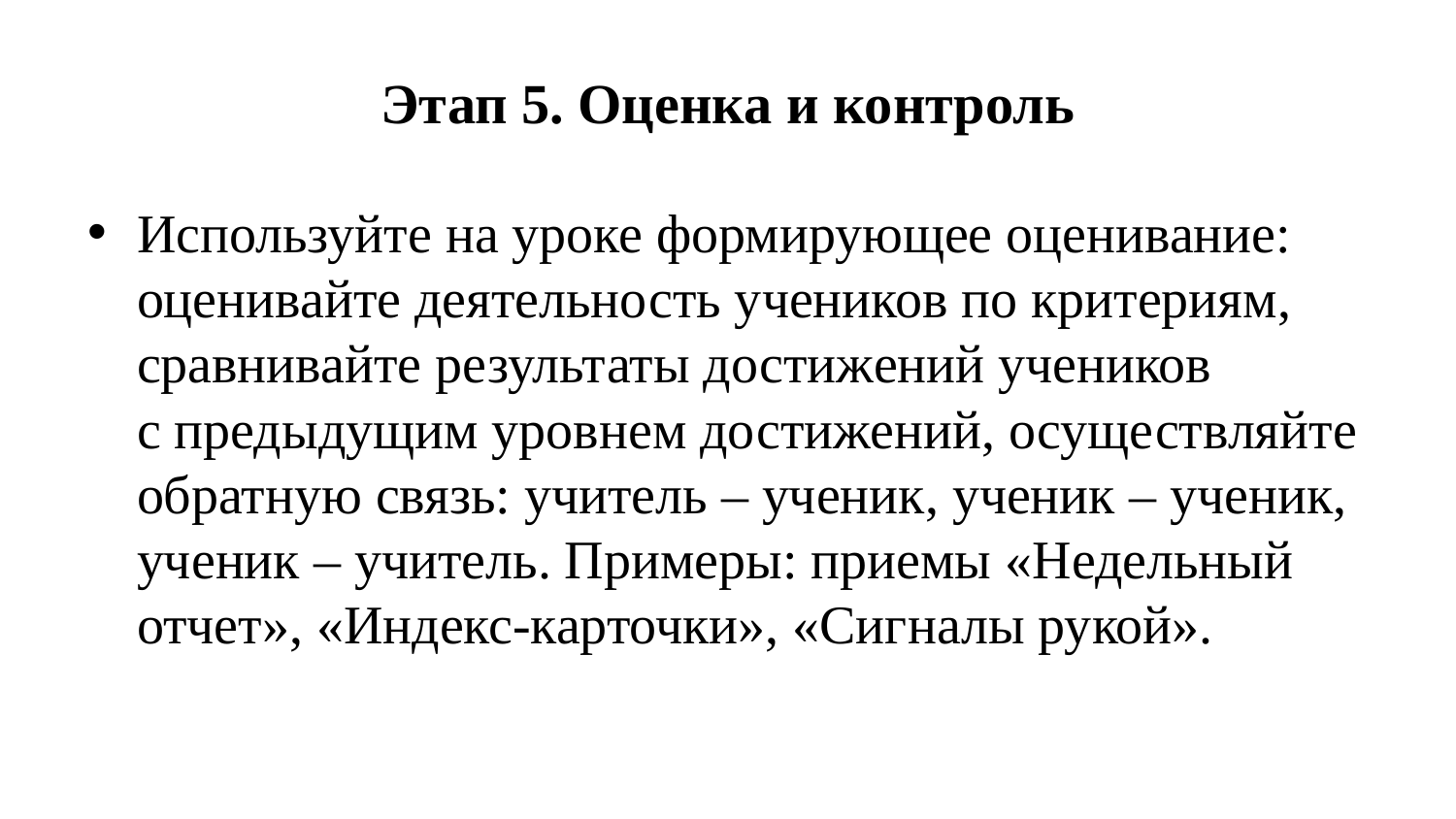

# Этап 5. Оценка и контроль
Используйте на уроке формирующее оценивание: оценивайте деятельность учеников по критериям, сравнивайте результаты достижений учеников с предыдущим уровнем достижений, осуществляйте обратную связь: учитель – ученик, ученик – ученик, ученик – учитель. Примеры: приемы «Недельный отчет», «Индекс-карточки», «Сигналы рукой».